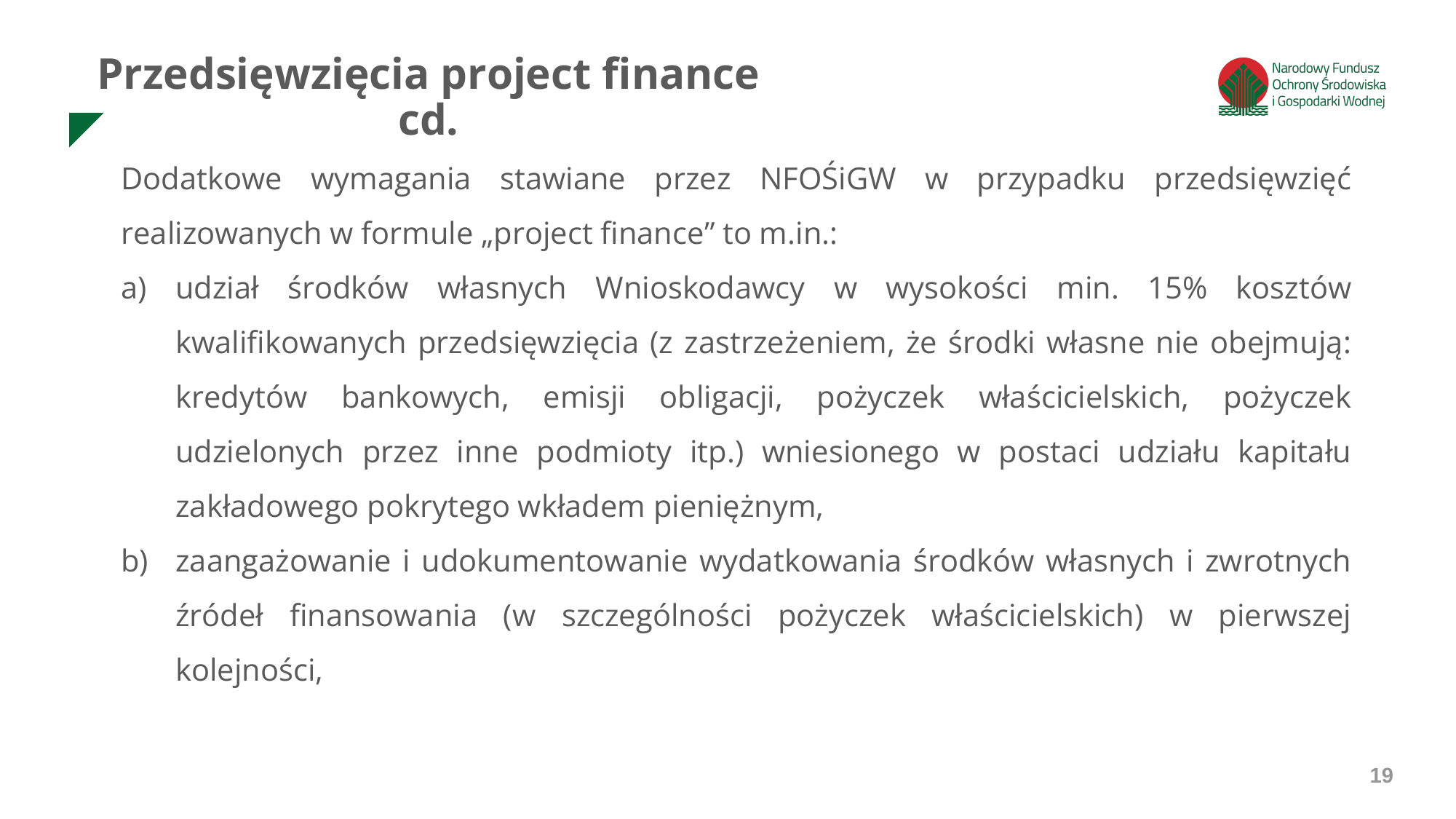

Przedsięwzięcia project finance cd.
Dodatkowe wymagania stawiane przez NFOŚiGW w przypadku przedsięwzięć realizowanych w formule „project finance” to m.in.:
udział środków własnych Wnioskodawcy w wysokości min. 15% kosztów kwalifikowanych przedsięwzięcia (z zastrzeżeniem, że środki własne nie obejmują: kredytów bankowych, emisji obligacji, pożyczek właścicielskich, pożyczek udzielonych przez inne podmioty itp.) wniesionego w postaci udziału kapitału zakładowego pokrytego wkładem pieniężnym,
zaangażowanie i udokumentowanie wydatkowania środków własnych i zwrotnych źródeł finansowania (w szczególności pożyczek właścicielskich) w pierwszej kolejności,